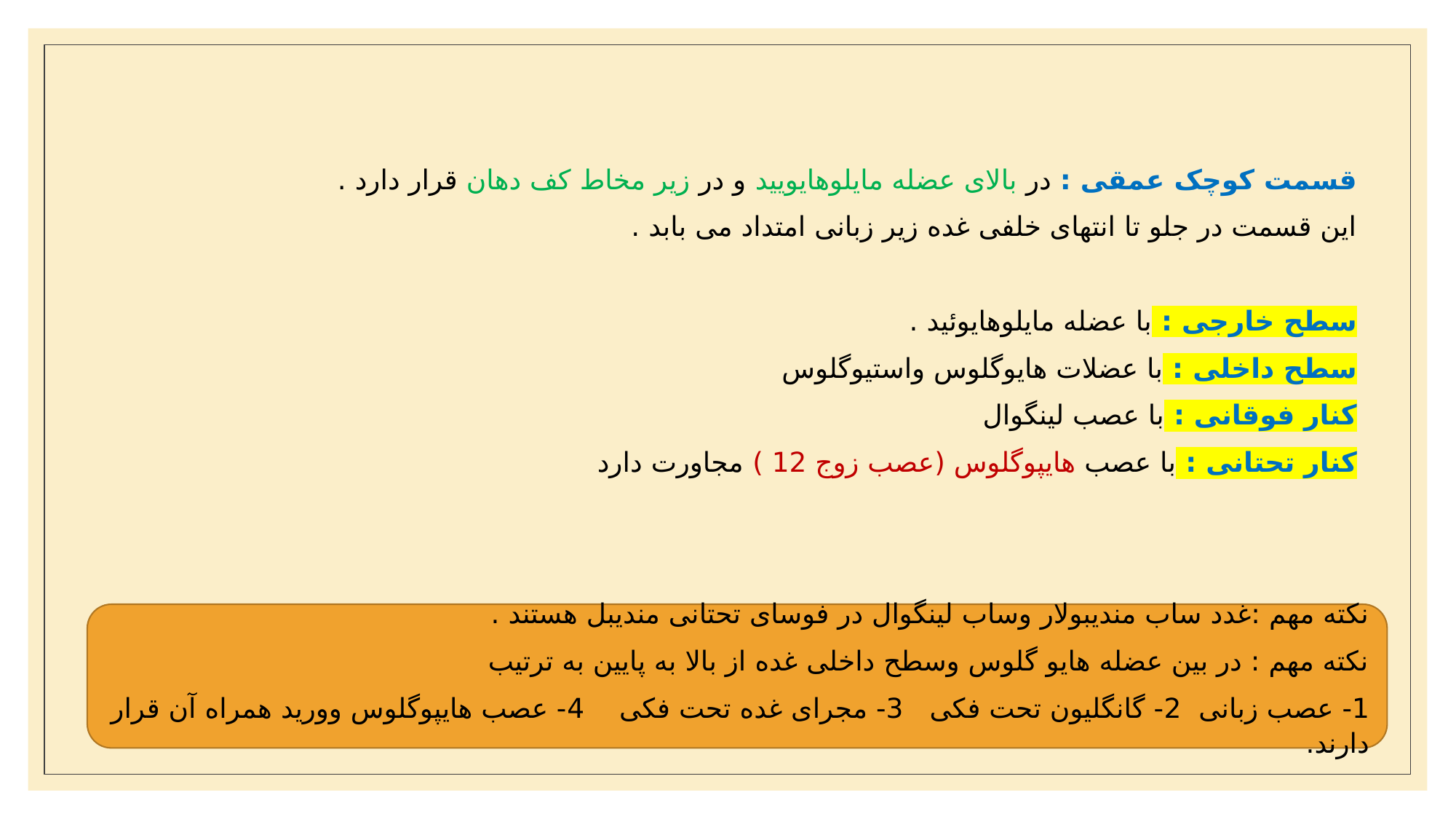

قسمت کوچک عمقی : در بالای عضله مایلوهایویید و در زیر مخاط کف دهان قرار دارد .
این قسمت در جلو تا انتهای خلفی غده زیر زبانی امتداد می بابد .

سطح خارجی : با عضله مایلوهایوئید .
سطح داخلی : با عضلات هایوگلوس واستیوگلوس
کنار فوقانی : با عصب لینگوال
کنار تحتانی : با عصب هایپوگلوس (عصب زوج 12 ) مجاورت دارد

نکته مهم :غدد ساب مندیبولار وساب لینگوال در فوسای تحتانی مندیبل هستند .
نکته مهم : در بین عضله هایو گلوس وسطح داخلی غده از بالا به پایین به ترتیب
1- عصب زبانی  2- گانگلیون تحت فکی   3- مجرای غده تحت فکی    4- عصب هایپوگلوس وورید همراه آن قرار دارند.